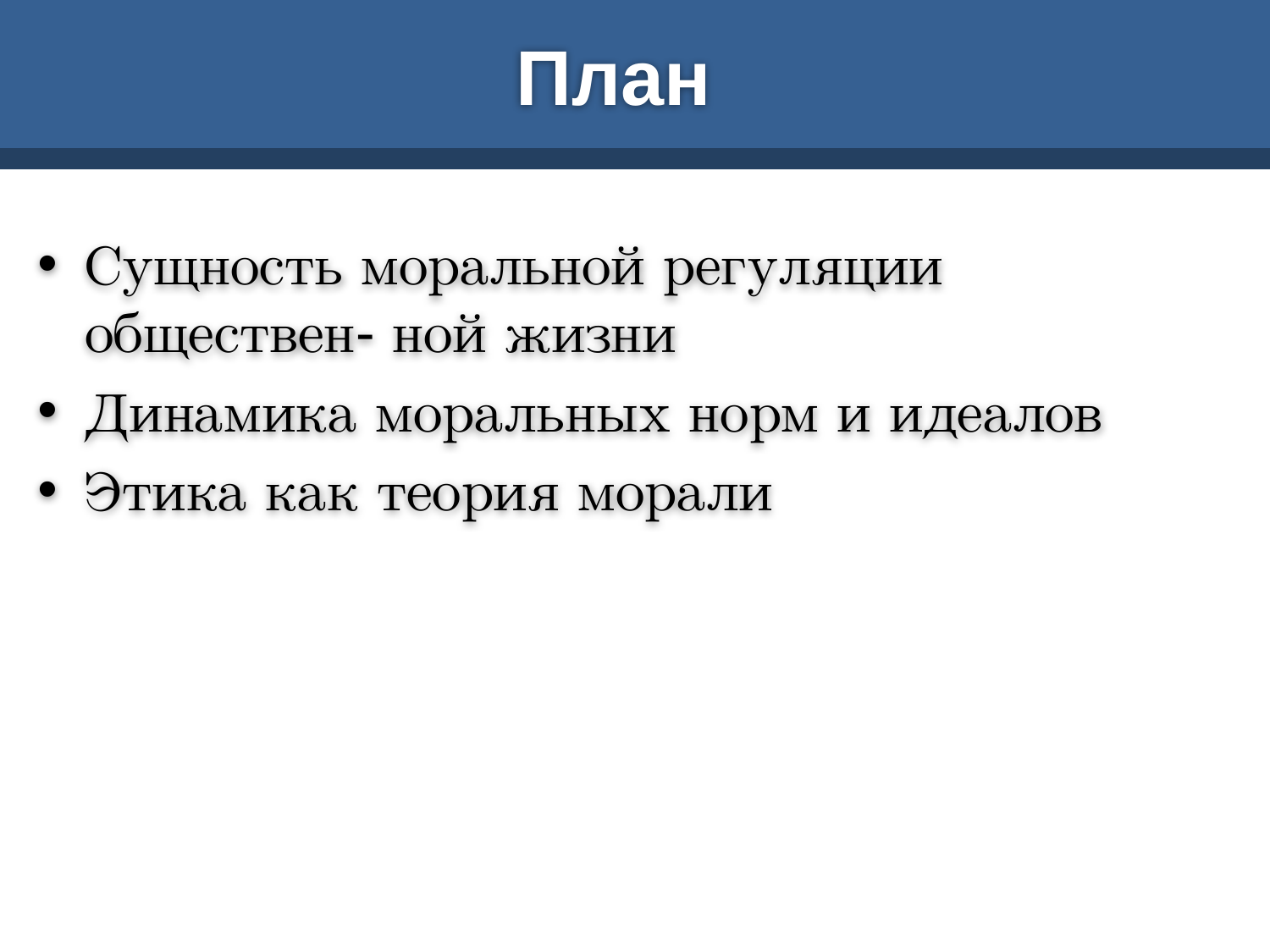

# План
Сущность моральной регуляции обществен- ной жизни
Динамика моральных норм и идеалов
Этика как теория морали